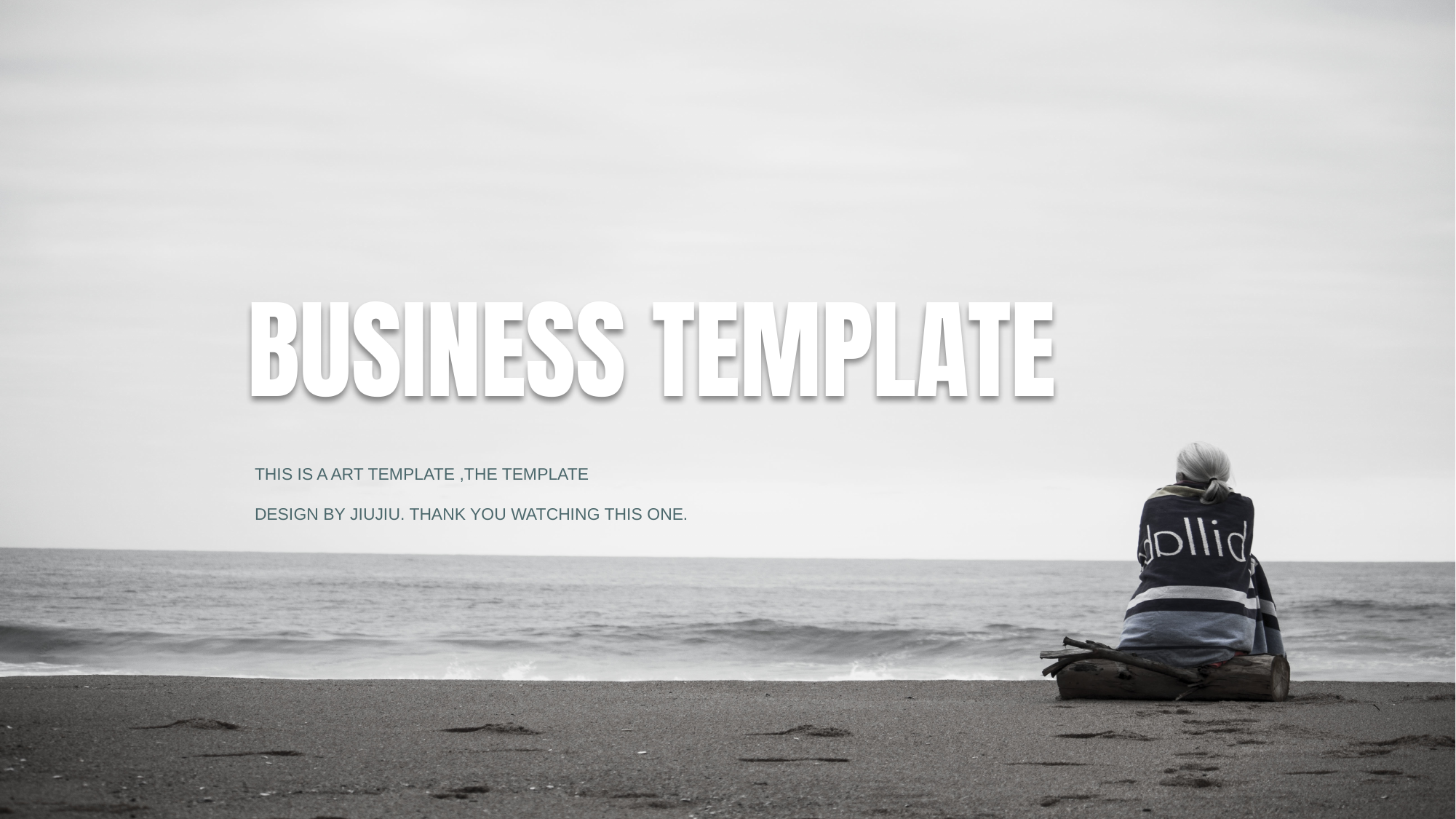

BUSINESS TEMPLATE
THIS IS A ART TEMPLATE ,THE TEMPLATE
DESIGN BY JIUJIU. THANK YOU WATCHING THIS ONE.